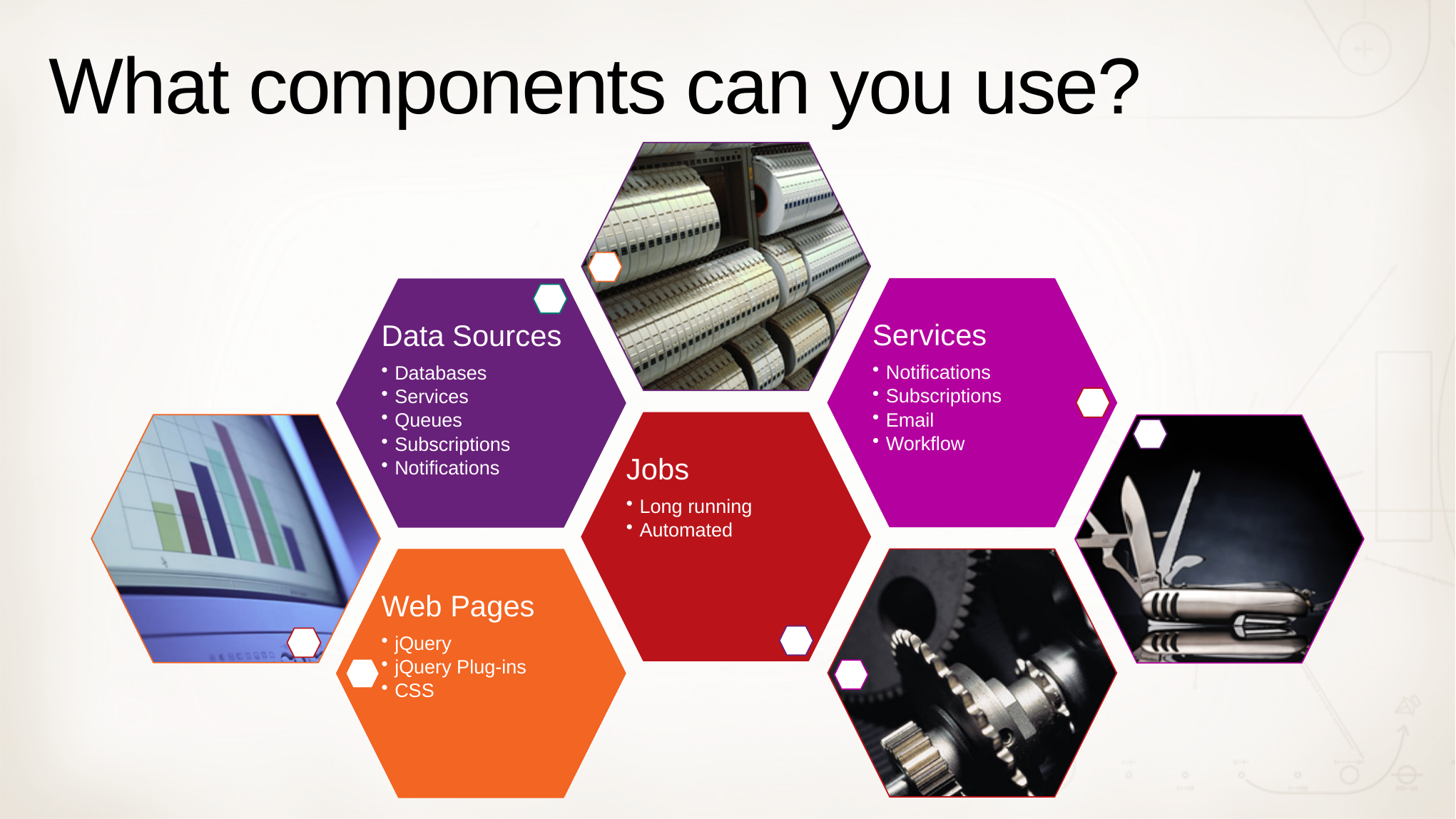

# What components can you use?

Web Pages
jQuery
jQuery Plug-ins
CSS
Jobs
Long running
Automated
Data Sources
Databases
Services
Queues
Subscriptions
Notifications
Services
Notifications
Subscriptions
Email
Workflow